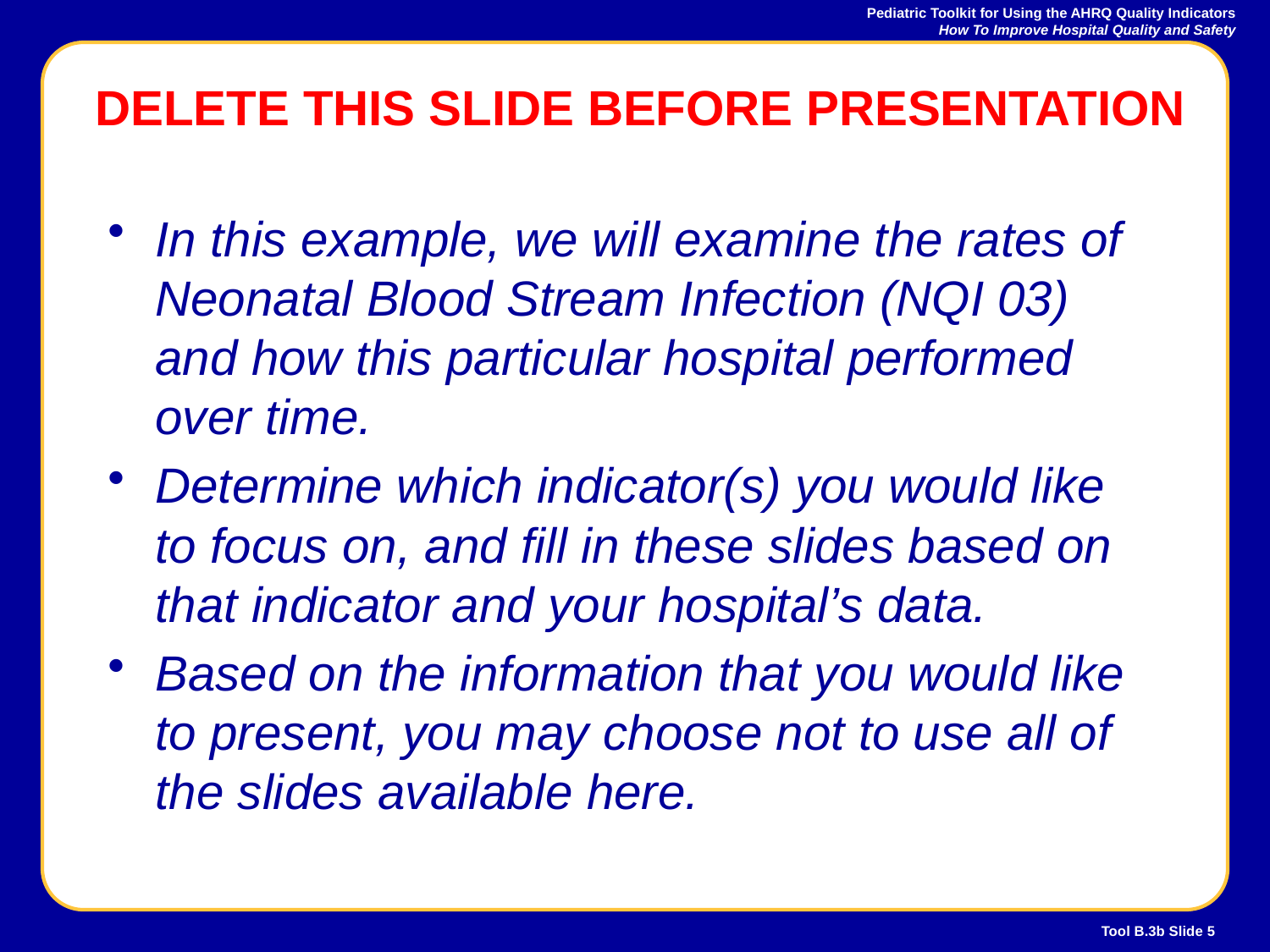

DELETE THIS SLIDE BEFORE PRESENTATION
In this example, we will examine the rates of Neonatal Blood Stream Infection (NQI 03) and how this particular hospital performed over time.
Determine which indicator(s) you would like to focus on, and fill in these slides based on that indicator and your hospital’s data.
Based on the information that you would like to present, you may choose not to use all of the slides available here.